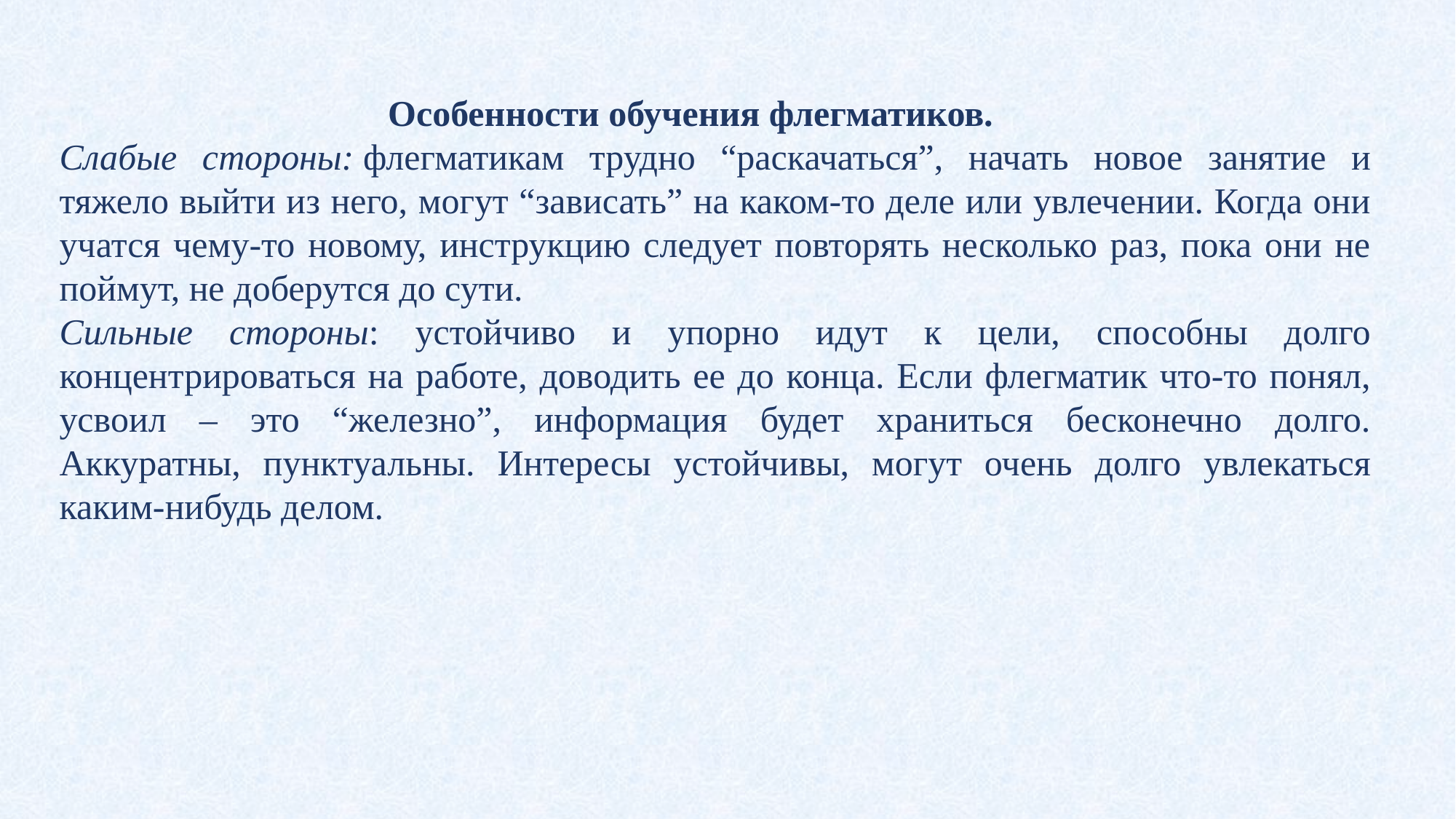

Особенности обучения флегматиков.
Слабые стороны: флегматикам трудно “раскачаться”, начать новое занятие и тяжело выйти из него, могут “зависать” на каком-то деле или увлечении. Когда они учатся чему-то новому, инструкцию следует повторять несколько раз, пока они не поймут, не доберутся до сути.
Сильные стороны: устойчиво и упорно идут к цели, способны долго концентрироваться на работе, доводить ее до конца. Если флегматик что-то понял, усвоил – это “железно”, информация будет храниться бесконечно долго. Аккуратны, пунктуальны. Интересы устойчивы, могут очень долго увлекаться каким-нибудь делом.